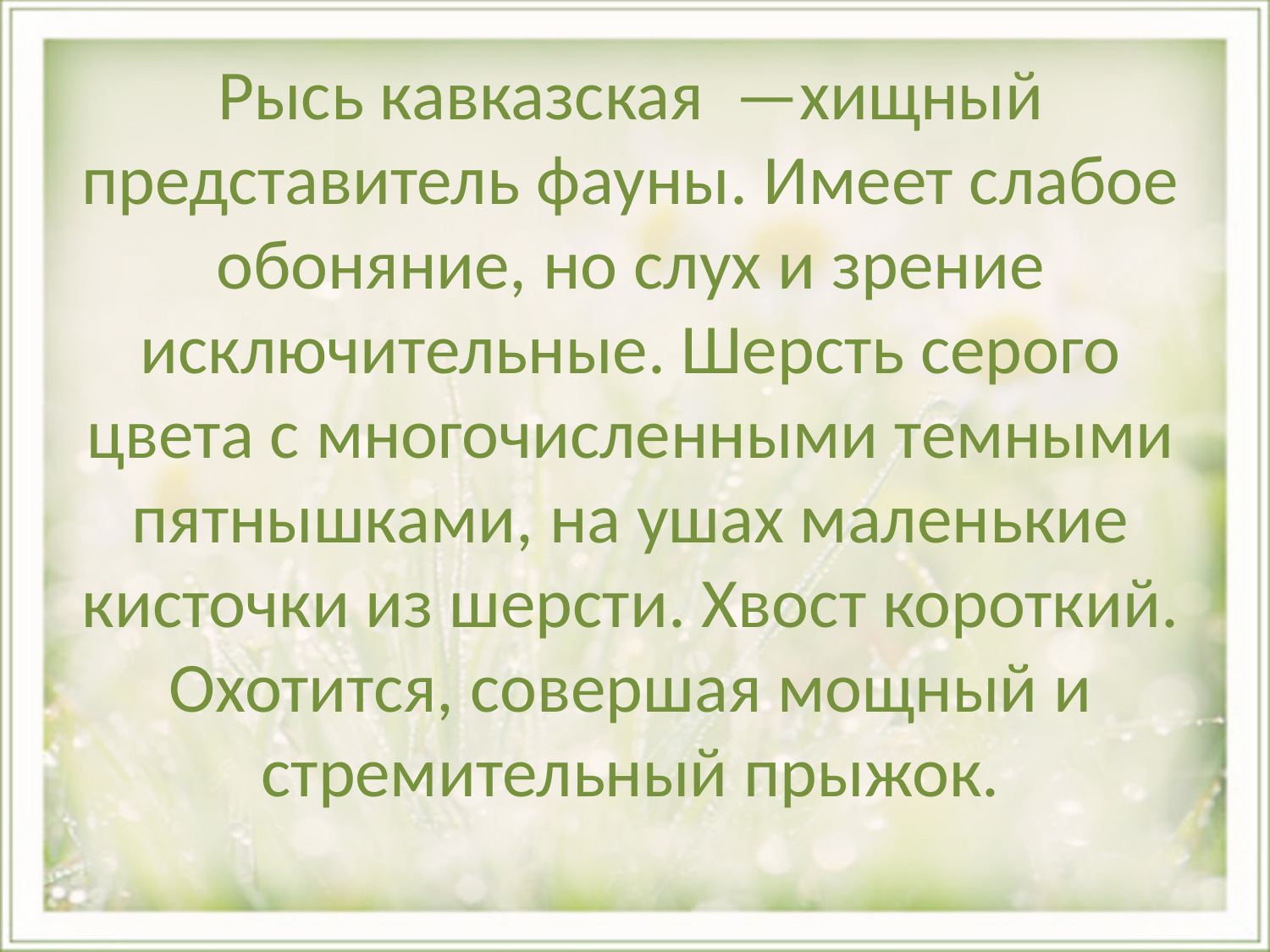

# Рысь кавказская  —хищный представитель фауны. Имеет слабое обоняние, но слух и зрение исключительные. Шерсть серого цвета с многочисленными темными пятнышками, на ушах маленькие кисточки из шерсти. Хвост короткий. Охотится, совершая мощный и стремительный прыжок.